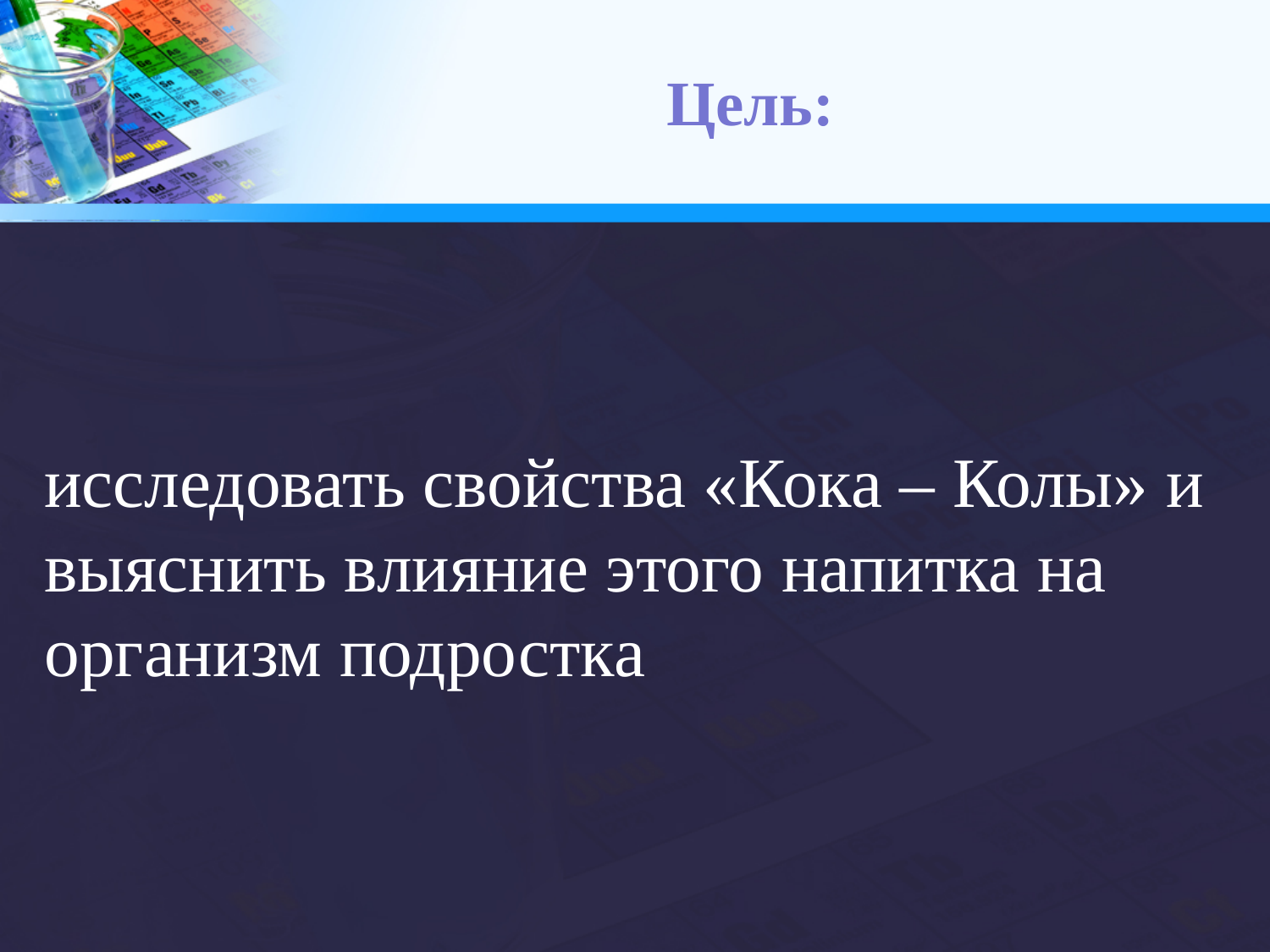

# Цель:

исследовать свойства «Кока – Колы» и выяснить влияние этого напитка на  организм подростка